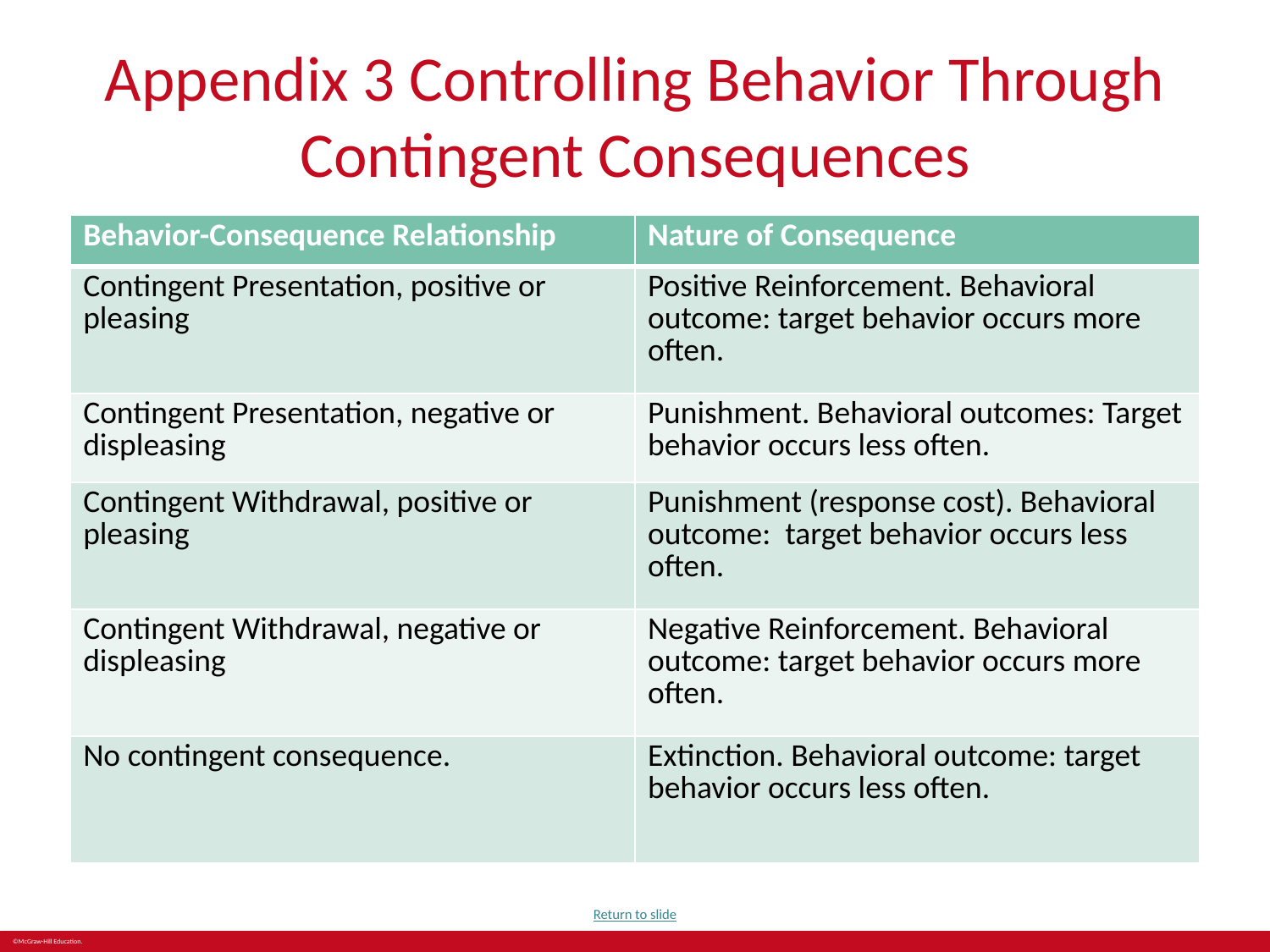

# Appendix 3 Controlling Behavior Through Contingent Consequences
| Behavior-Consequence Relationship | Nature of Consequence |
| --- | --- |
| Contingent Presentation, positive or pleasing | Positive Reinforcement. Behavioral outcome: target behavior occurs more often. |
| Contingent Presentation, negative or displeasing | Punishment. Behavioral outcomes: Target behavior occurs less often. |
| Contingent Withdrawal, positive or pleasing | Punishment (response cost). Behavioral outcome: target behavior occurs less often. |
| Contingent Withdrawal, negative or displeasing | Negative Reinforcement. Behavioral outcome: target behavior occurs more often. |
| No contingent consequence. | Extinction. Behavioral outcome: target behavior occurs less often. |
Return to slide